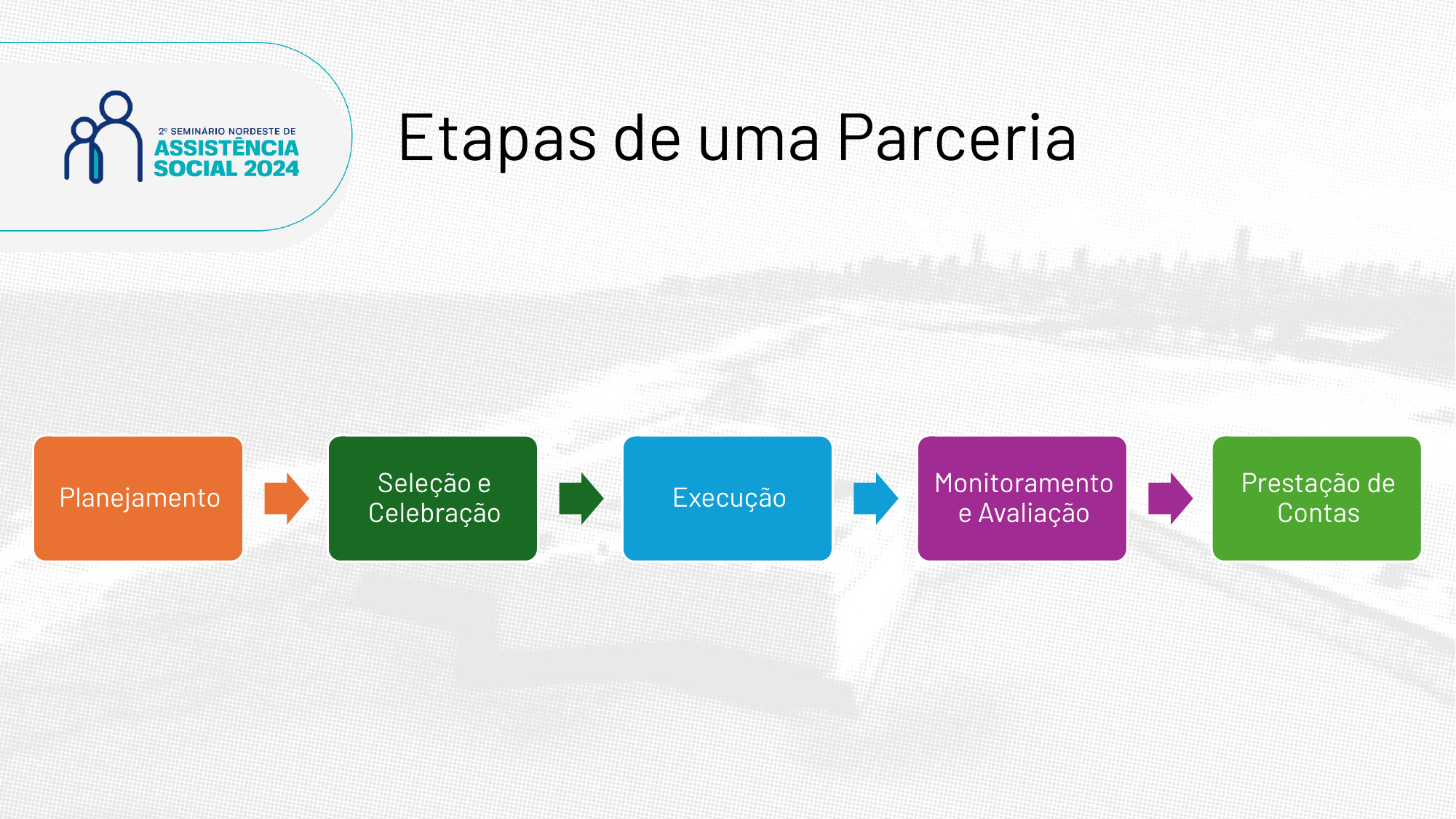

# Etapas de uma Parceria
Planejamento

Seleção e Celebração

Execução

Monitoramento e Avaliação

Prestação de Contas